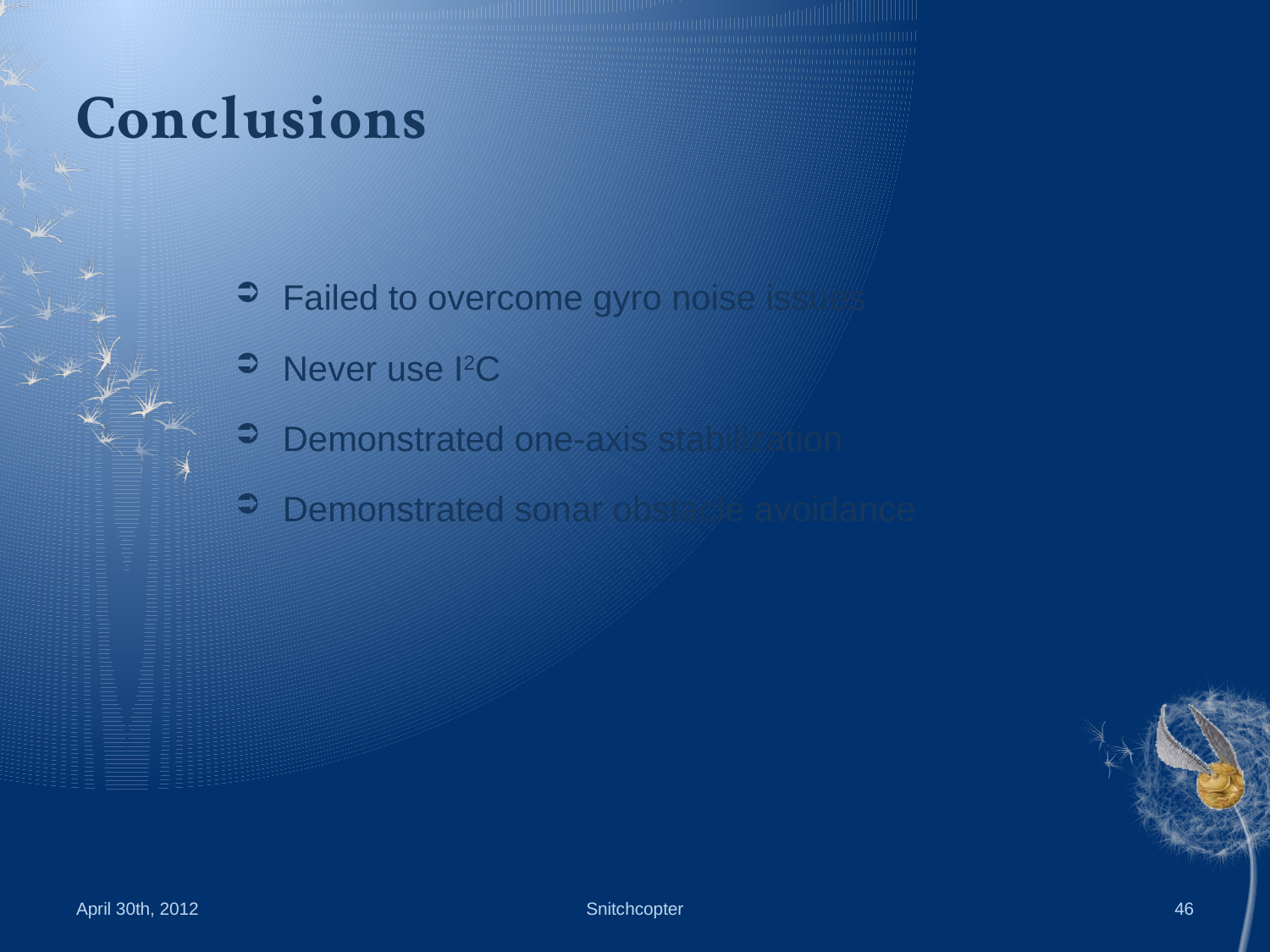

# Conclusions
Failed to overcome gyro noise issues
Never use I2C
Demonstrated one-axis stabilization
Demonstrated sonar obstacle avoidance
April 30th, 2012
Snitchcopter
46